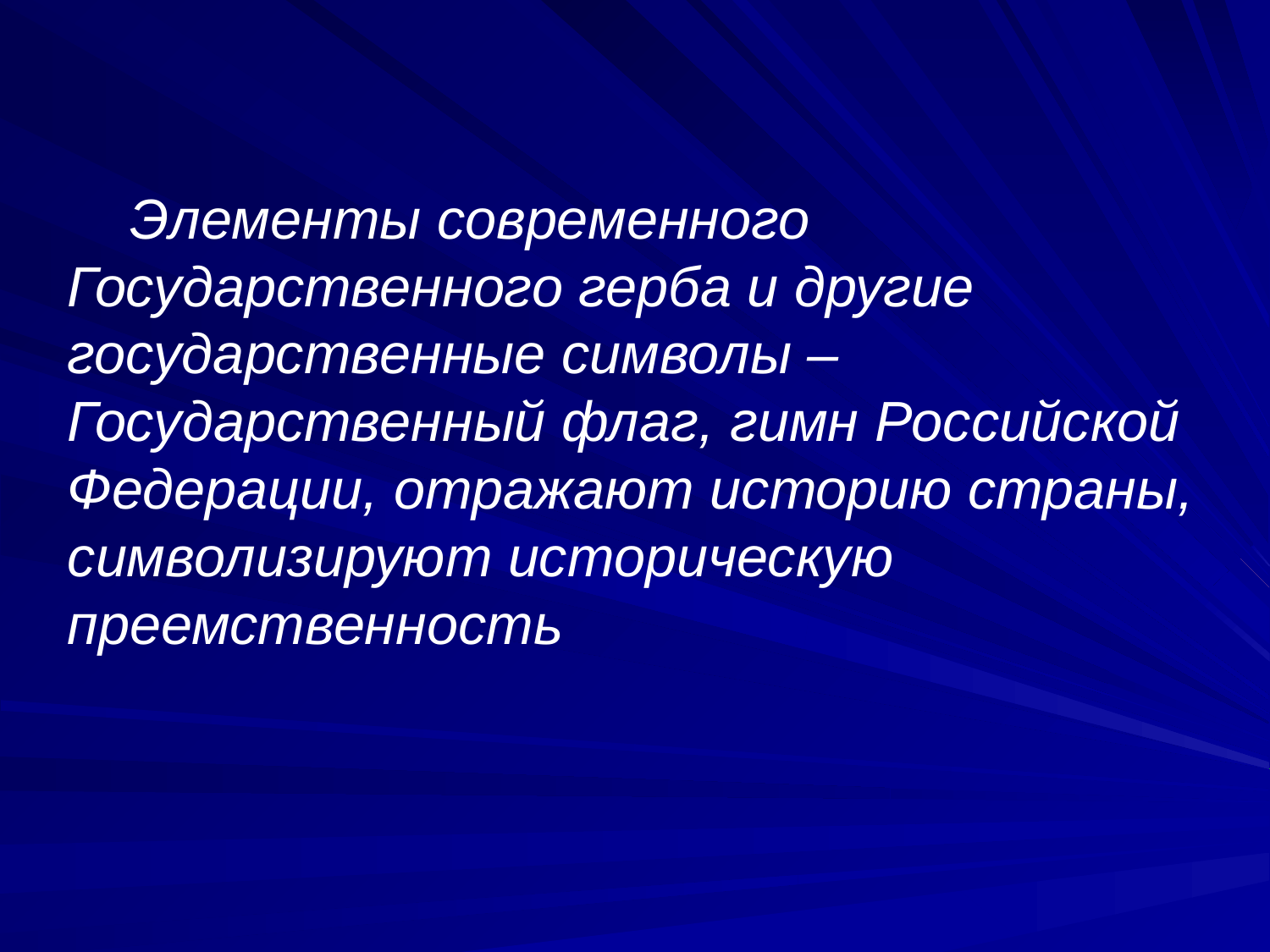

Элементы современного Государственного герба и другие государственные символы – Государственный флаг, гимн Российской Федерации, отражают историю страны, символизируют историческую преемственность